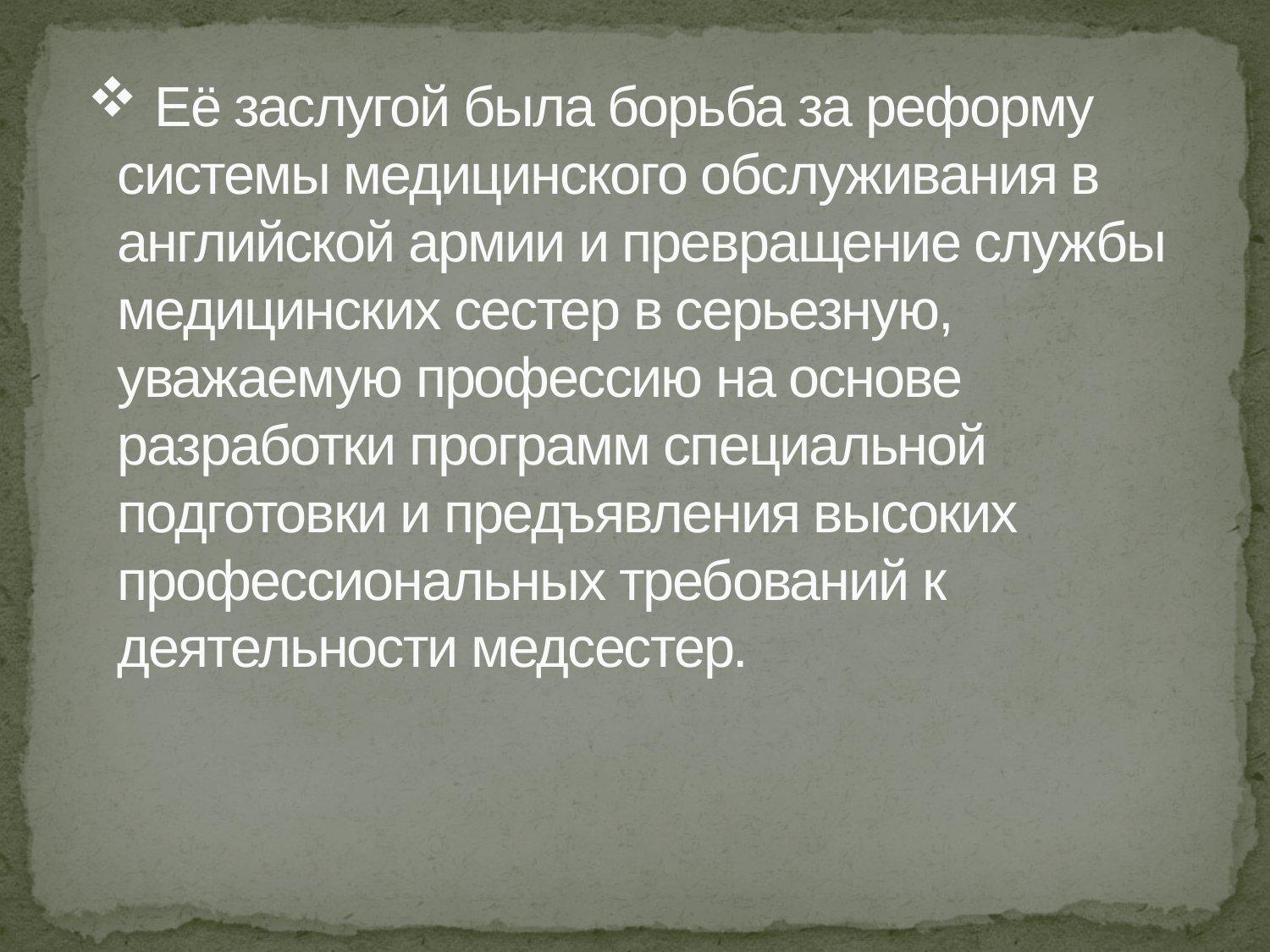

# Её заслугой была борьба за реформу системы медицинского обслуживания в английской армии и превращение службы медицинских сестер в серьезную, уважаемую профессию на основе разработки программ специальной подготовки и предъявления высоких профессиональных требований к деятельности медсестер.